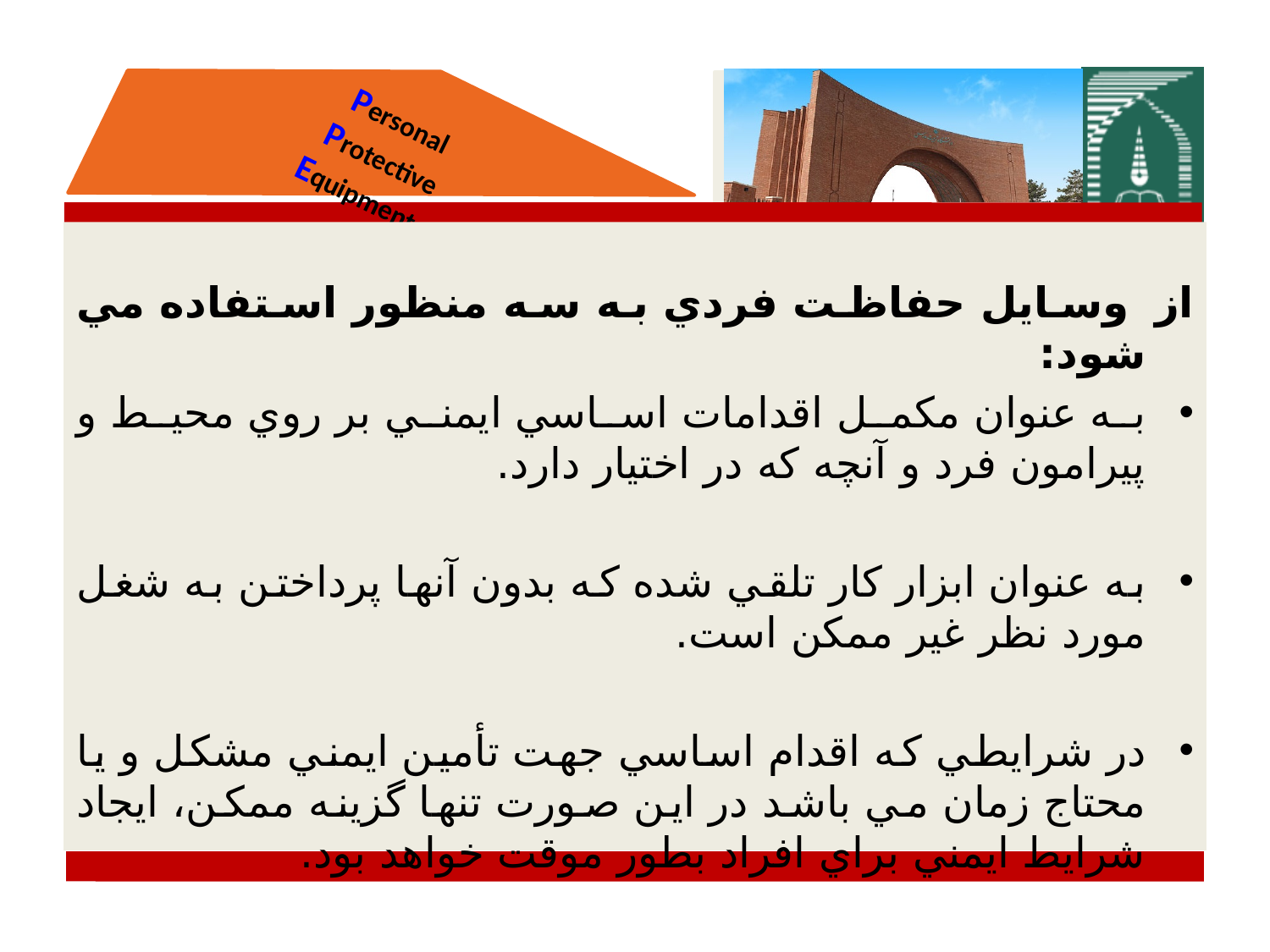

از وسایل حفاظت فردي به سه منظور استفاده مي شود:
به عنوان مكمل اقدامات اساسي ايمني بر روي محيط و پيرامون فرد و آنچه كه در اختيار دارد.

به عنوان ابزار كار تلقي شده كه بدون آنها پرداختن به شغل مورد نظر غير ممكن است.

در شرايطي كه اقدام اساسي جهت تأمين ايمني مشكل و يا محتاج زمان مي باشد در اين صورت تنها گزينه ممكن، ايجاد شرايط ايمني براي افراد بطور موقت خواهد بود.